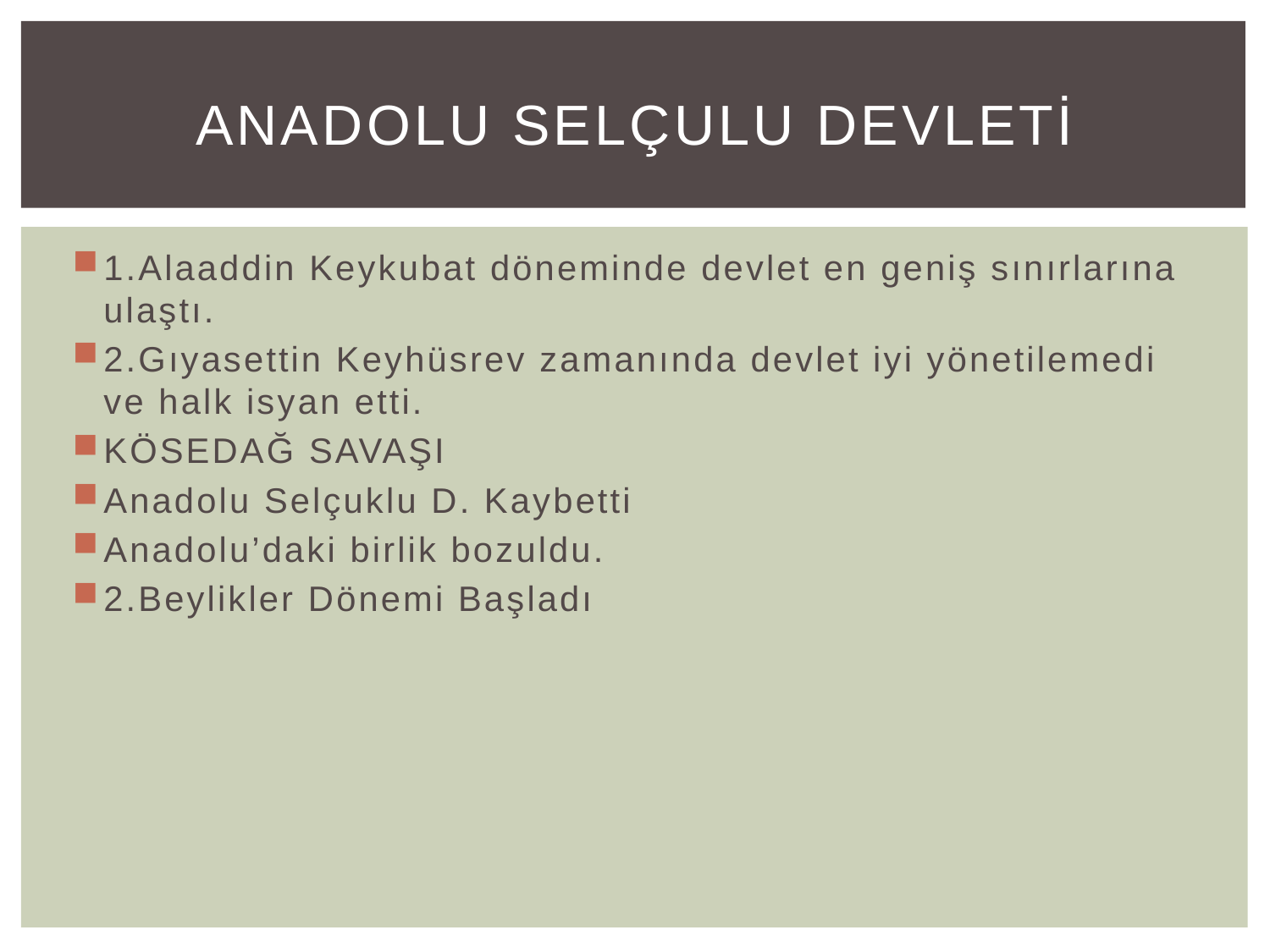

# Anadolu selçulu devleti
1.Alaaddin Keykubat döneminde devlet en geniş sınırlarına ulaştı.
2.Gıyasettin Keyhüsrev zamanında devlet iyi yönetilemedi ve halk isyan etti.
KÖSEDAĞ SAVAŞI
Anadolu Selçuklu D. Kaybetti
Anadolu’daki birlik bozuldu.
2.Beylikler Dönemi Başladı